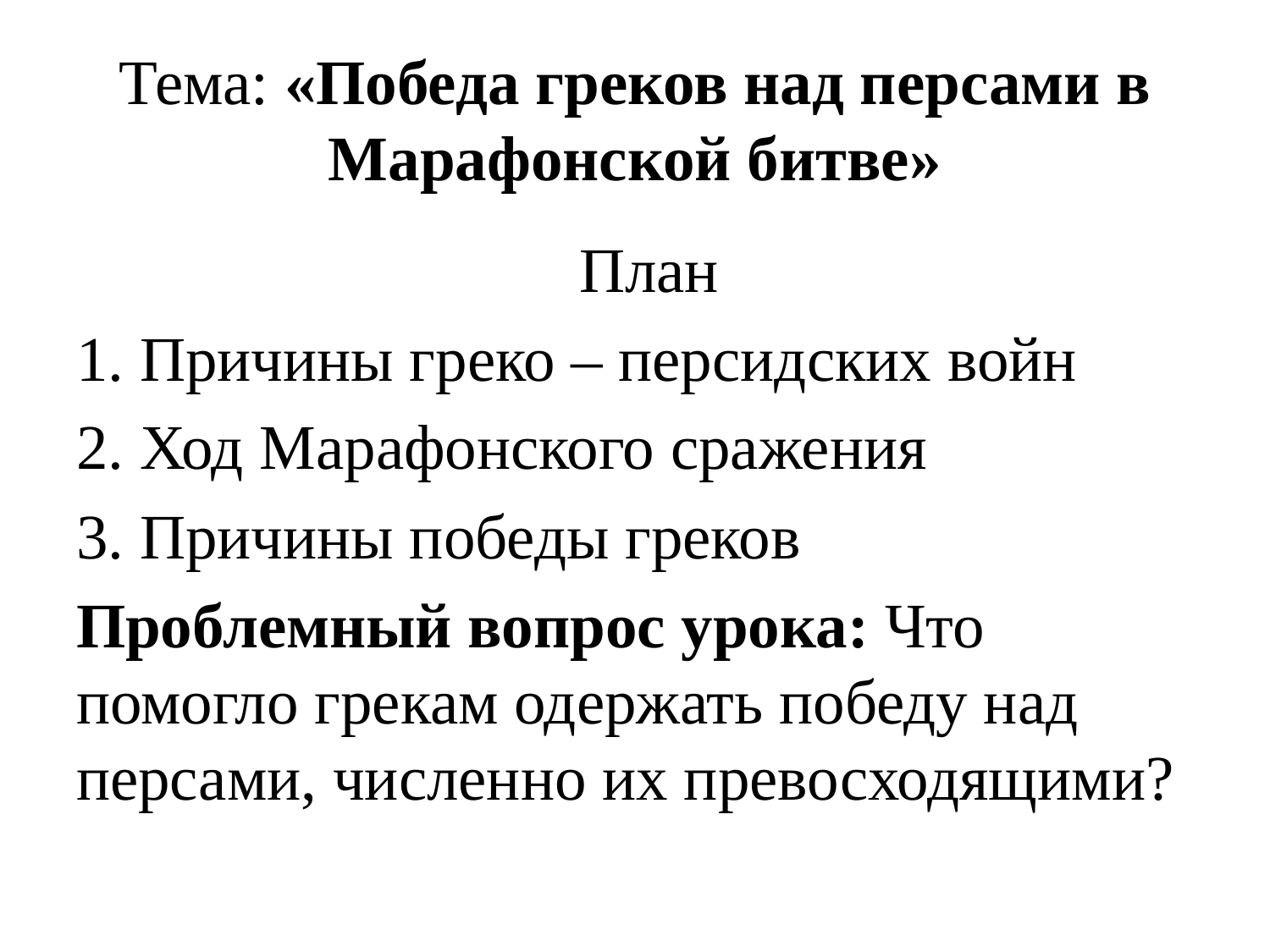

# Тема: «Победа греков над персами в Марафонской битве»
План
1. Причины греко – персидских войн
2. Ход Марафонского сражения
3. Причины победы греков
Проблемный вопрос урока: Что помогло грекам одержать победу над  персами, численно их превосходящими?